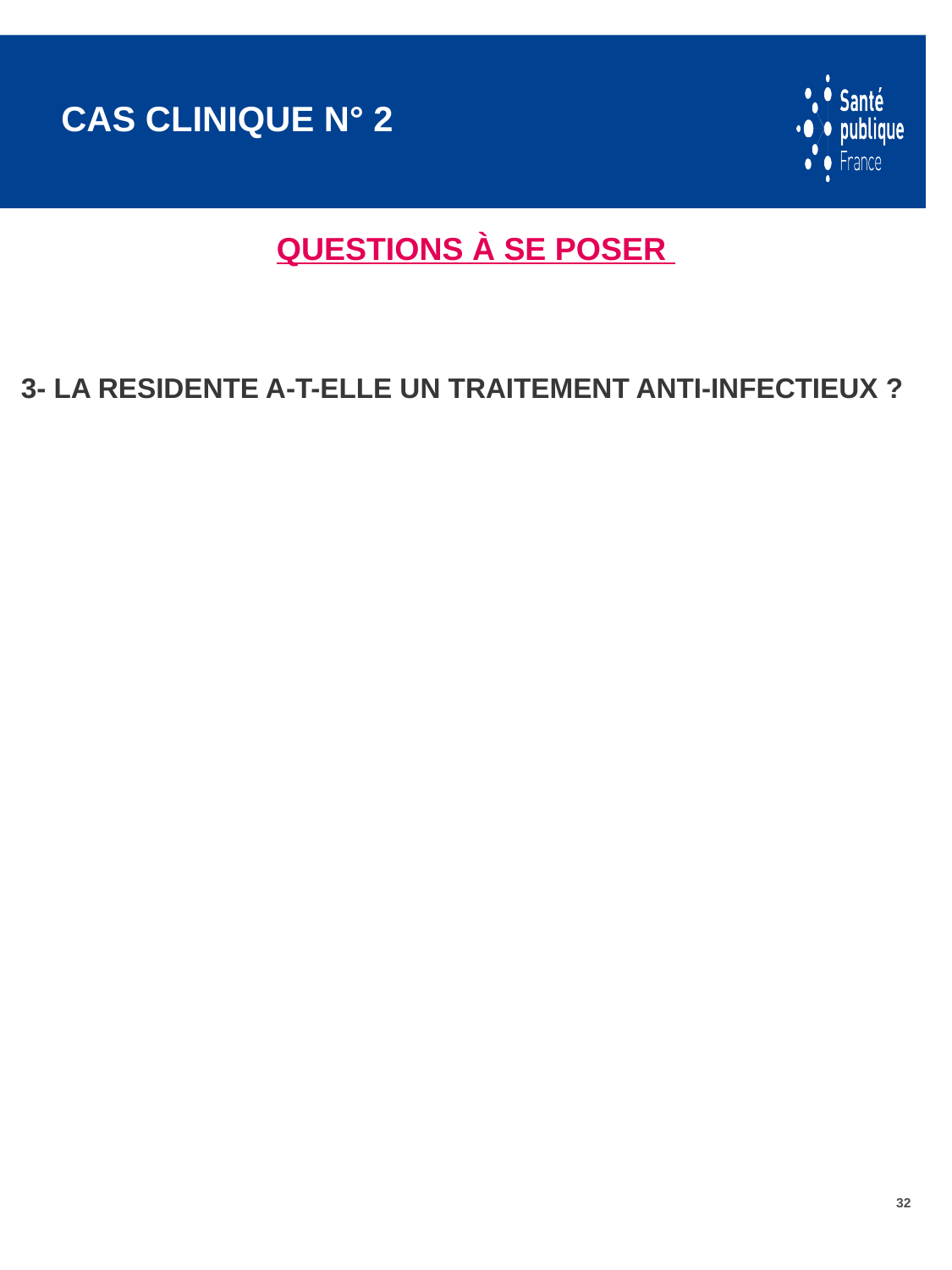

# Cas clinique n° 2
Questions à se poser

3- LA RESIDENTE A-T-ELLE UN TRAITEMENT ANTI-INFECTIEUX ?